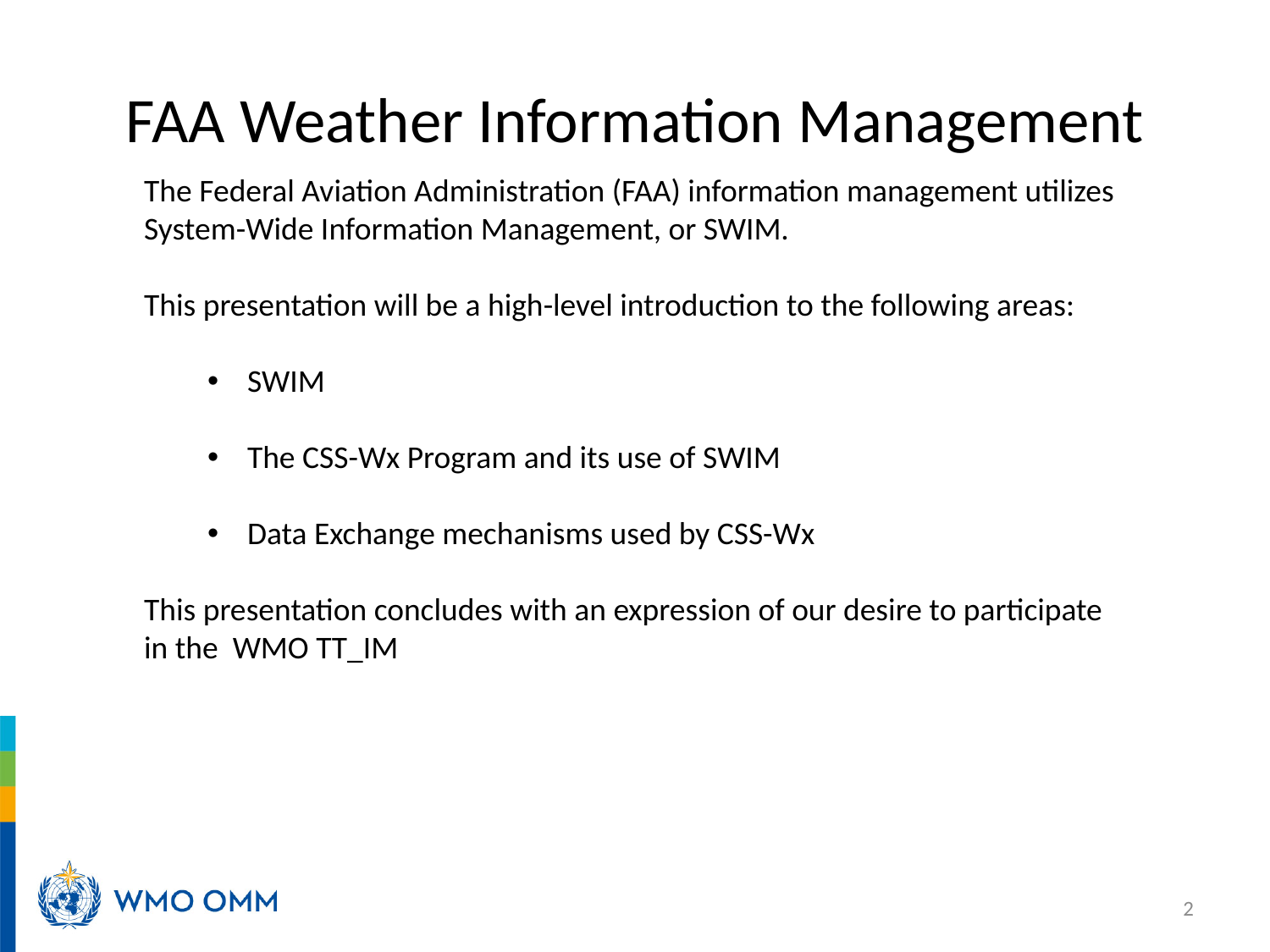

# FAA Weather Information Management
The Federal Aviation Administration (FAA) information management utilizes System-Wide Information Management, or SWIM.

This presentation will be a high-level introduction to the following areas:

SWIM

The CSS-Wx Program and its use of SWIM

Data Exchange mechanisms used by CSS-Wx

This presentation concludes with an expression of our desire to participate in the  WMO TT_IM
2